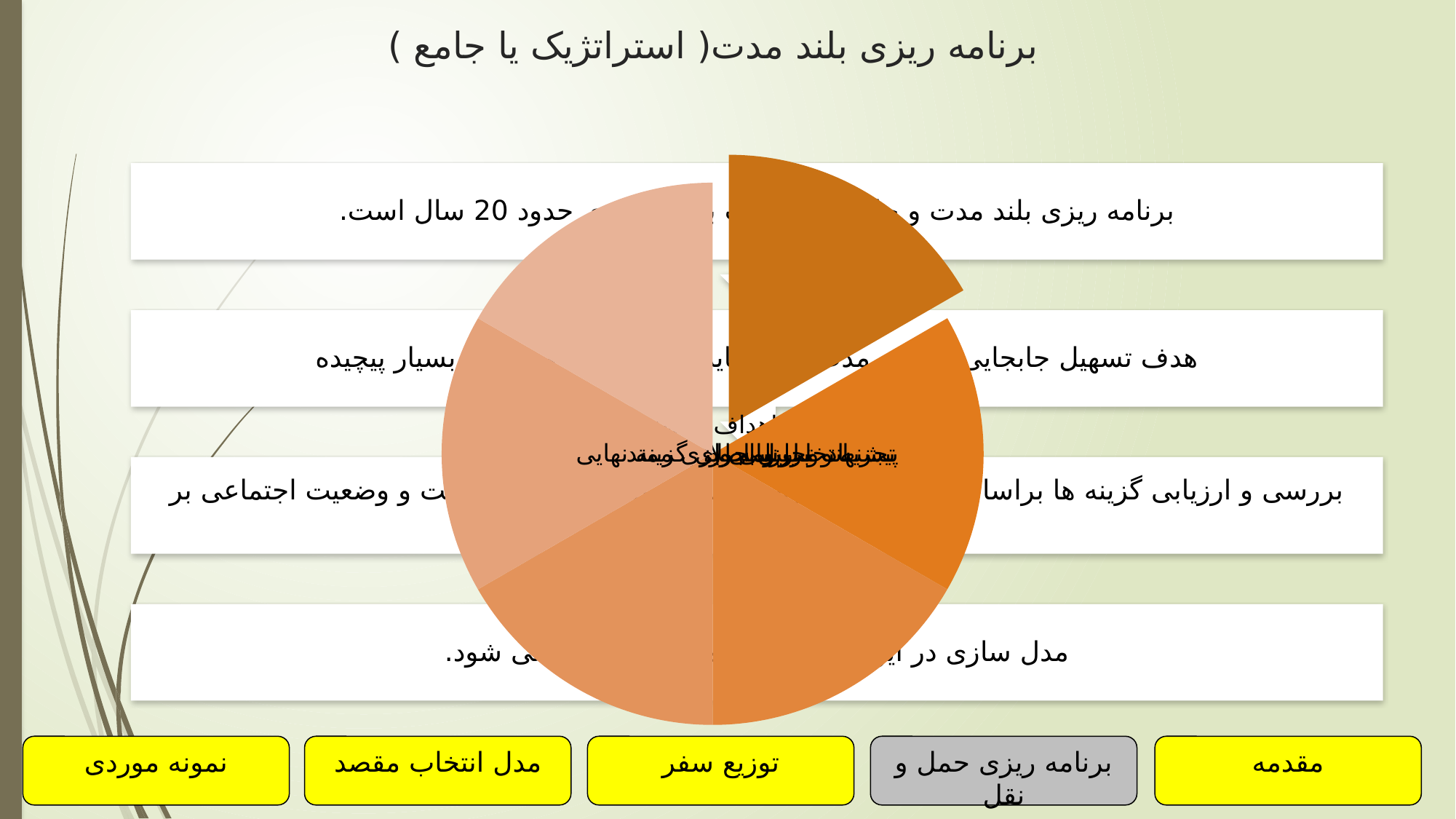

برنامه ریزی بلند مدت( استراتژیک یا جامع )
تعیین اهداف و مقاصد
بررسی وضع موجود
تجزیه و تحلیل اطلاعات و مدل سازی
پیشنهاد و ارزیابی راه حل های مختلف
انتخاب و اجرای گزینه نهایی
برنامه ریزی ممتد
مدل سازی در این سطح از برنامه ریزی انجام می شود.
بررسی و ارزیابی گزینه ها براساس عوامل و تاثیرات متقابل ، اقتصاد،محیط زیست و وضعیت اجتماعی بر یکدیگر
هدف تسهیل جابجایی در بلند مدت – سرمایه گذاری کلان و مسئله بسیار پیچیده
برنامه ریزی بلند مدت و جامع بوده مدت برنامه ریزی حدود 20 سال است.
نمونه موردی
مدل انتخاب مقصد
توزیع سفر
برنامه ریزی حمل و نقل
مقدمه